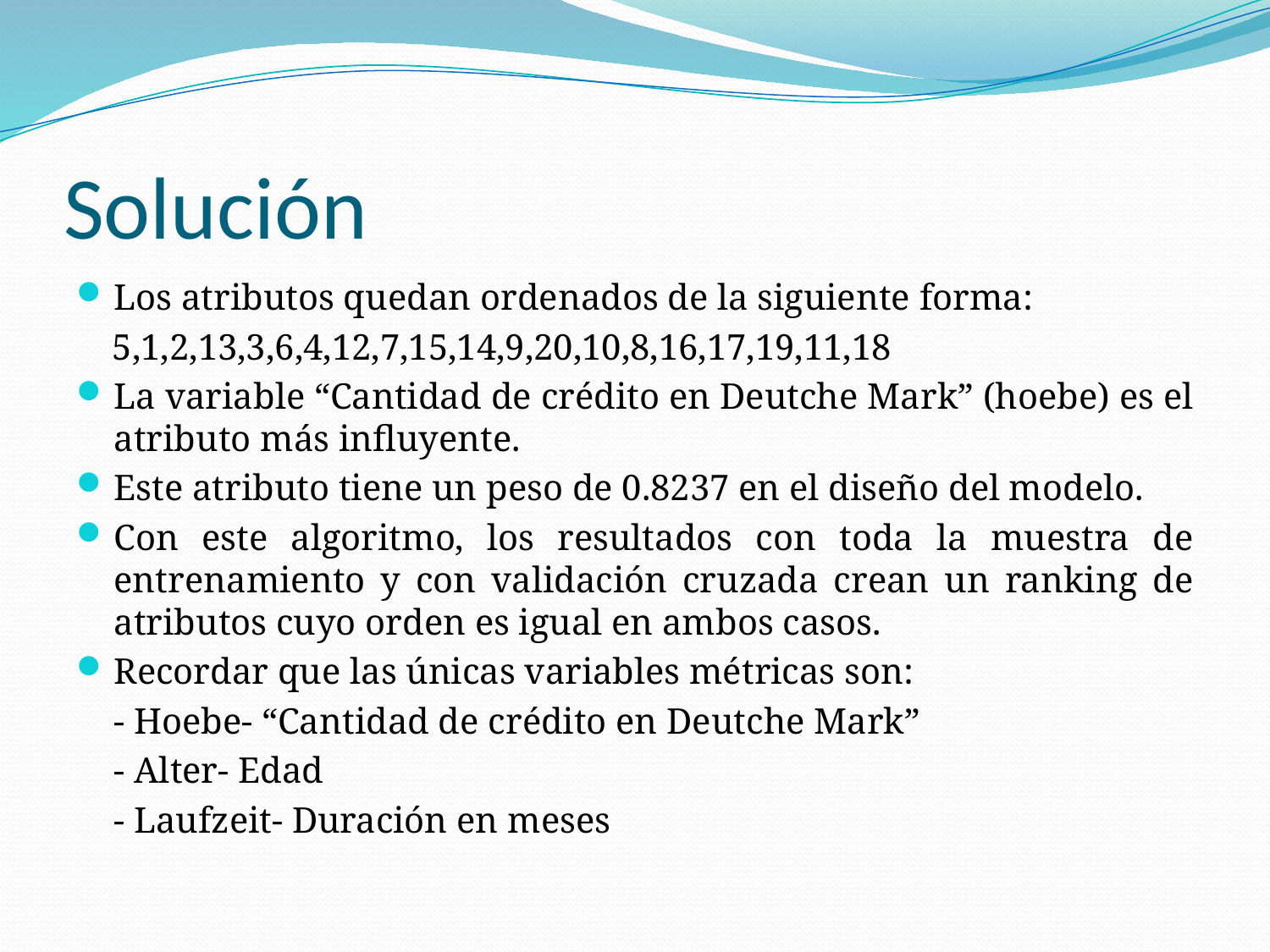

# Solución
Los atributos quedan ordenados de la siguiente forma:
    5,1,2,13,3,6,4,12,7,15,14,9,20,10,8,16,17,19,11,18
La variable “Cantidad de crédito en Deutche Mark” (hoebe) es el atributo más influyente.
Este atributo tiene un peso de 0.8237 en el diseño del modelo.
Con este algoritmo, los resultados con toda la muestra de entrenamiento y con validación cruzada crean un ranking de atributos cuyo orden es igual en ambos casos.
Recordar que las únicas variables métricas son:
	- Hoebe- “Cantidad de crédito en Deutche Mark”
	- Alter- Edad
	- Laufzeit- Duración en meses